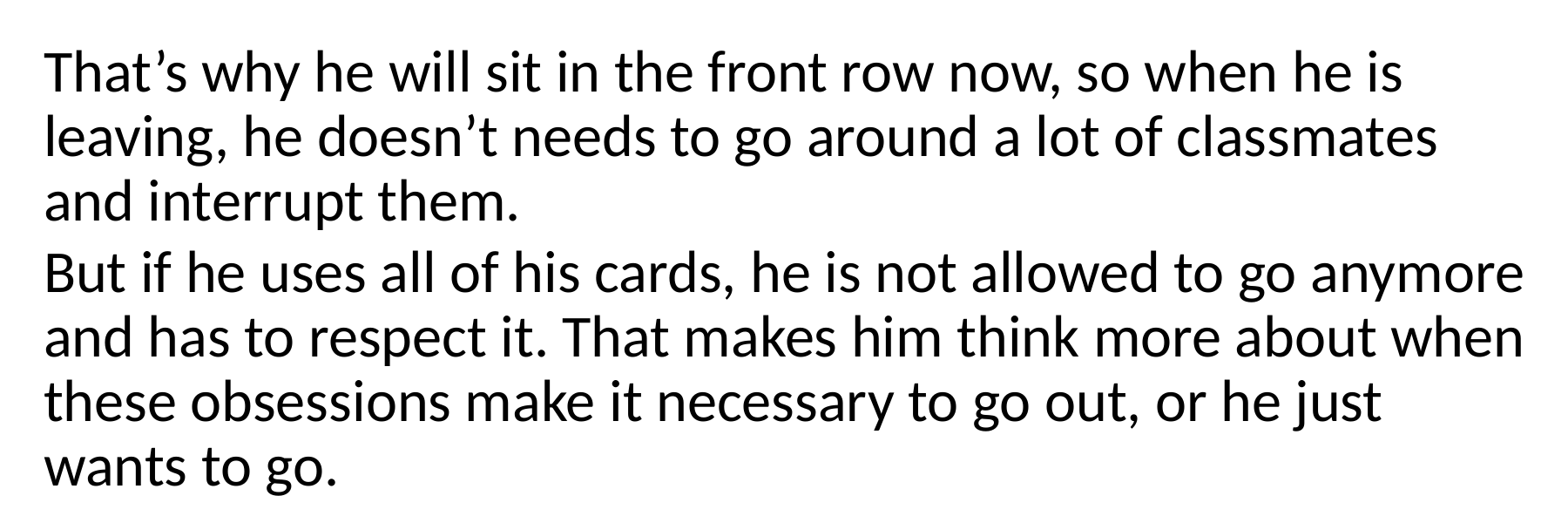

That’s why he will sit in the front row now, so when he is leaving, he doesn’t needs to go around a lot of classmates and interrupt them.
But if he uses all of his cards, he is not allowed to go anymore and has to respect it. That makes him think more about when these obsessions make it necessary to go out, or he just wants to go.